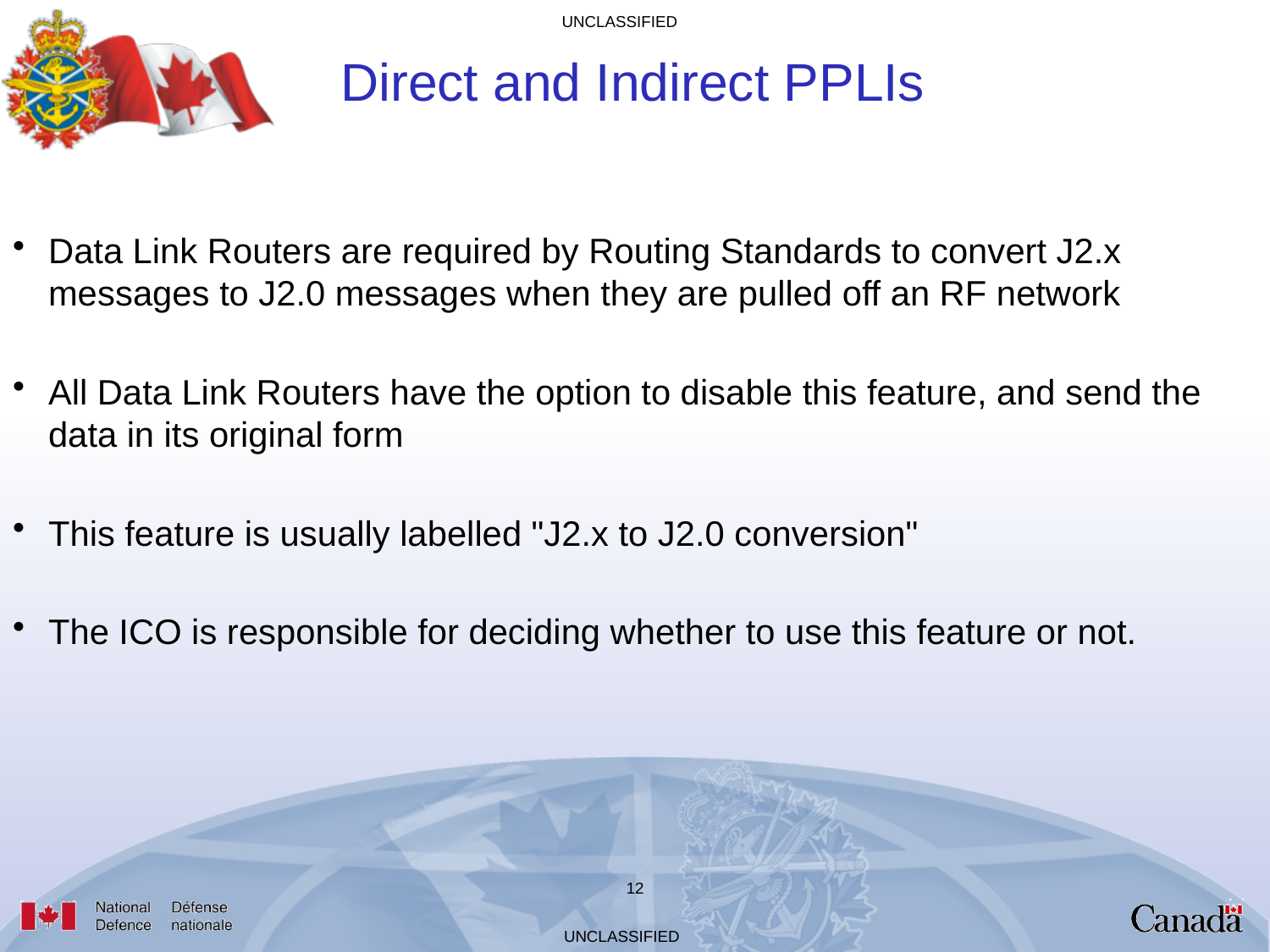

# Direct and Indirect PPLIs
Data Link Routers are required by Routing Standards to convert J2.x messages to J2.0 messages when they are pulled off an RF network

All Data Link Routers have the option to disable this feature, and send the data in its original form

This feature is usually labelled "J2.x to J2.0 conversion"

The ICO is responsible for deciding whether to use this feature or not.